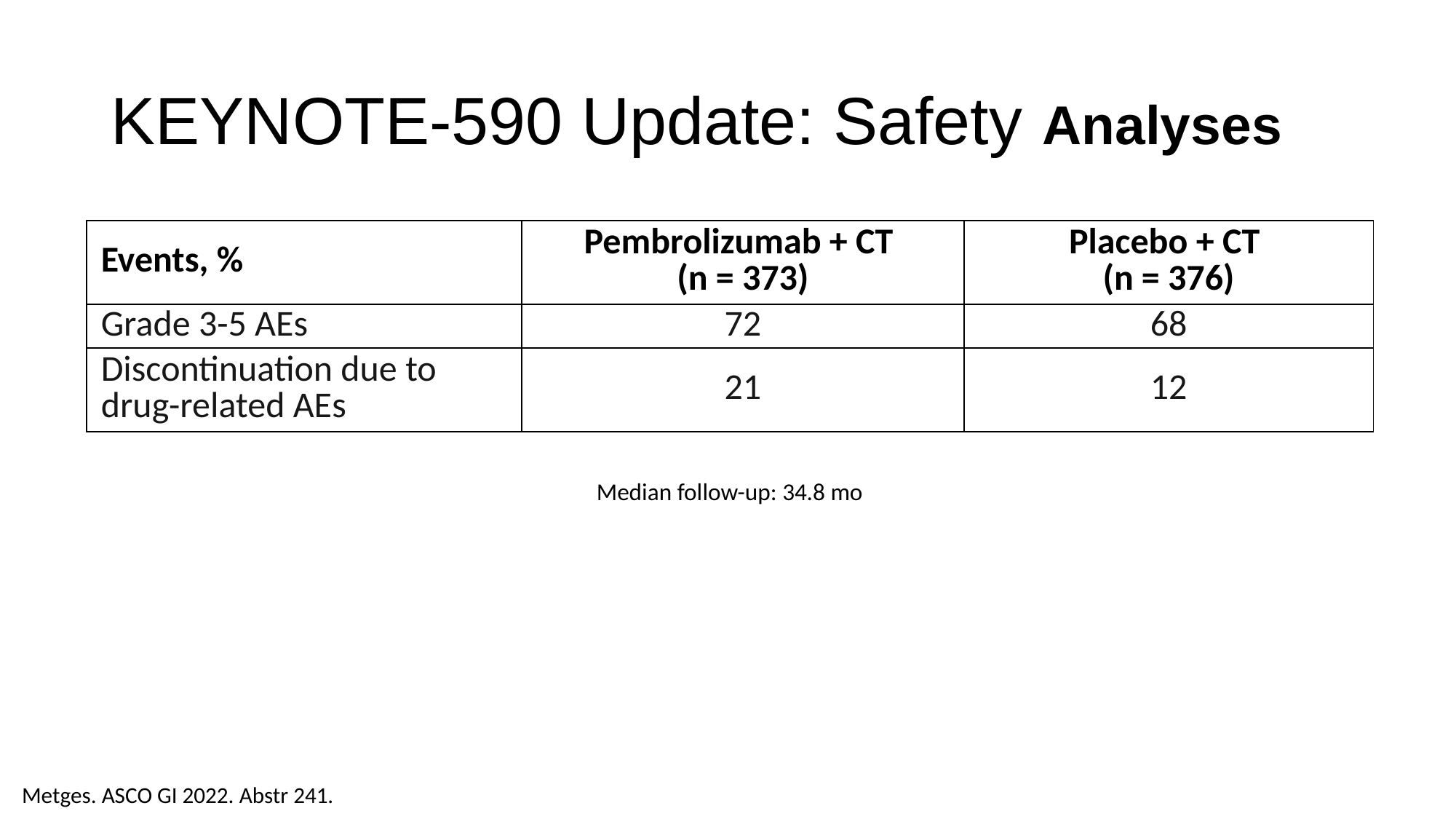

# KEYNOTE-590 Update: Safety Analyses
| Events, % | Pembrolizumab + CT (n = 373) | Placebo + CT (n = 376) |
| --- | --- | --- |
| Grade 3-5 AEs | 72 | 68 |
| Discontinuation due to drug-related AEs | 21 | 12 |
Median follow-up: 34.8 mo
Metges. ASCO GI 2022. Abstr 241.